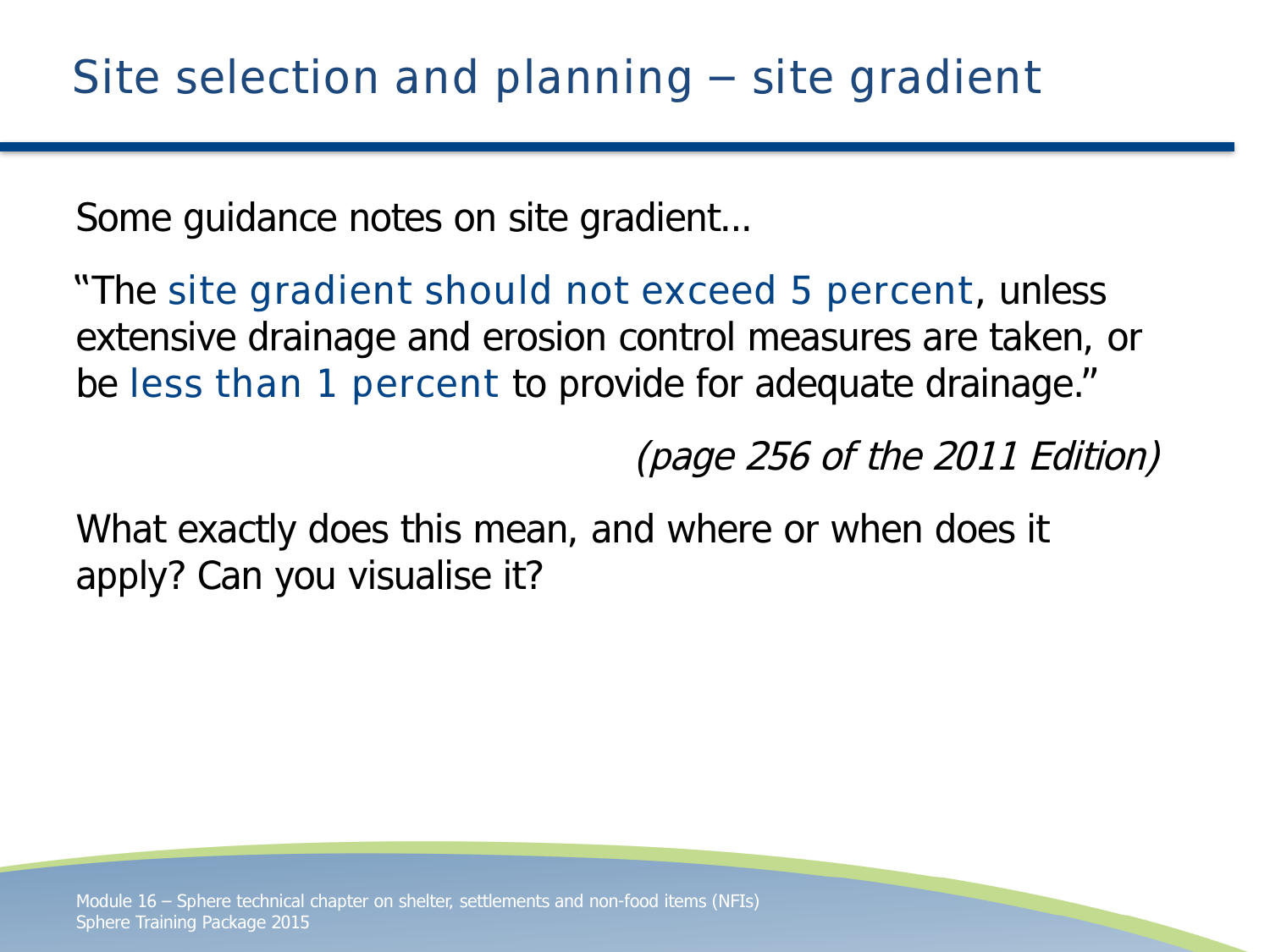

# Site selection and planning – site gradient
Some guidance notes on site gradient…
“The site gradient should not exceed 5 percent, unless extensive drainage and erosion control measures are taken, or be less than 1 percent to provide for adequate drainage.”
(page 256 of the 2011 Edition)
What exactly does this mean, and where or when does it apply? Can you visualise it?
Module 16 – Sphere technical chapter on shelter, settlements and non-food items (NFIs)
Sphere Training Package 2015